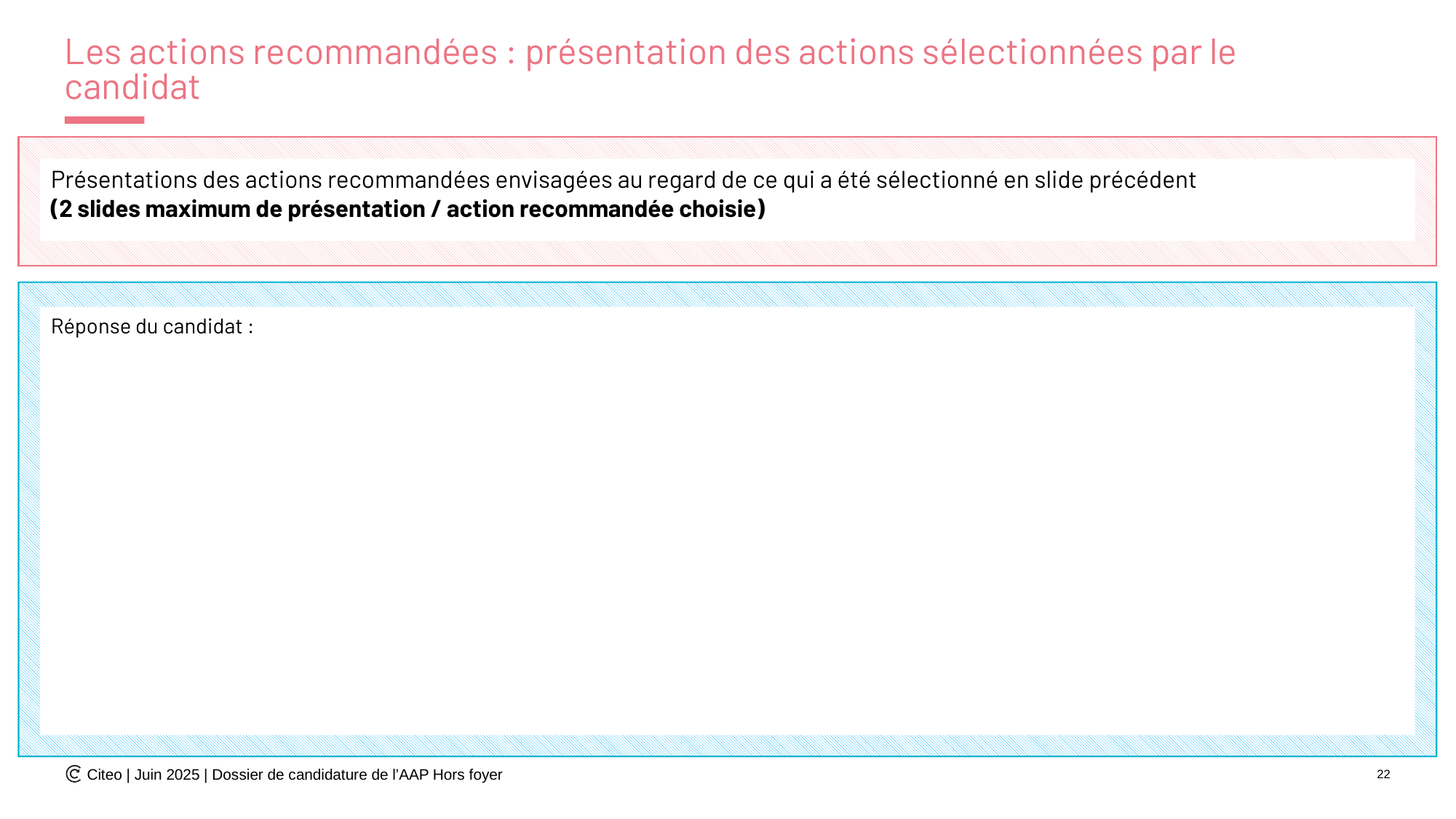

# Les actions recommandées : présentation des actions sélectionnées par le candidat

Présentations des actions recommandées envisagées au regard de ce qui a été sélectionné en slide précédent
(2 slides maximum de présentation / action recommandée choisie)

Réponse du candidat :

Citeo | Juin 2025 | Dossier de candidature de l’AAP Hors foyer
22